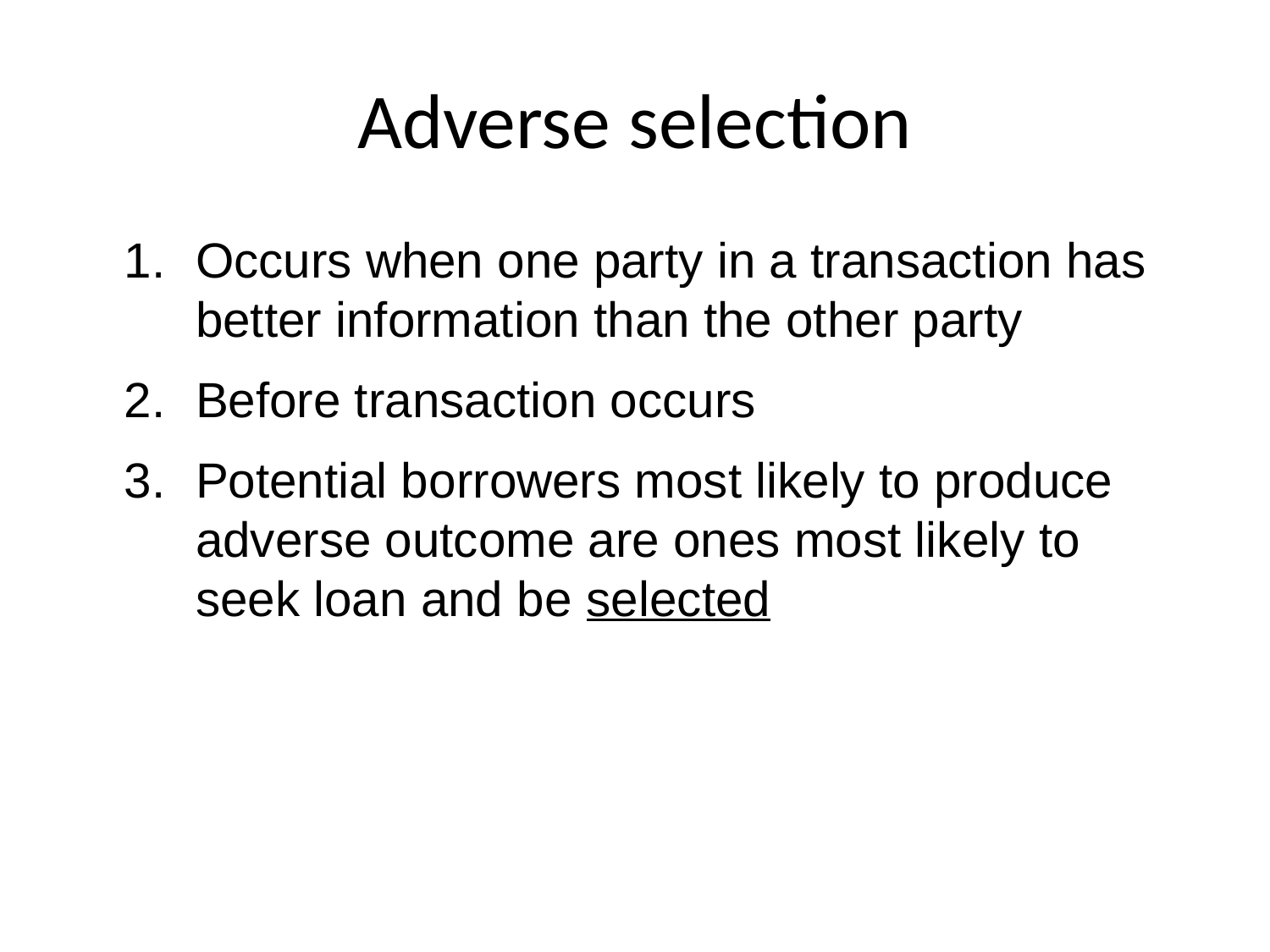

# Adverse selection
Occurs when one party in a transaction has better information than the other party
Before transaction occurs
Potential borrowers most likely to produce adverse outcome are ones most likely to seek loan and be selected